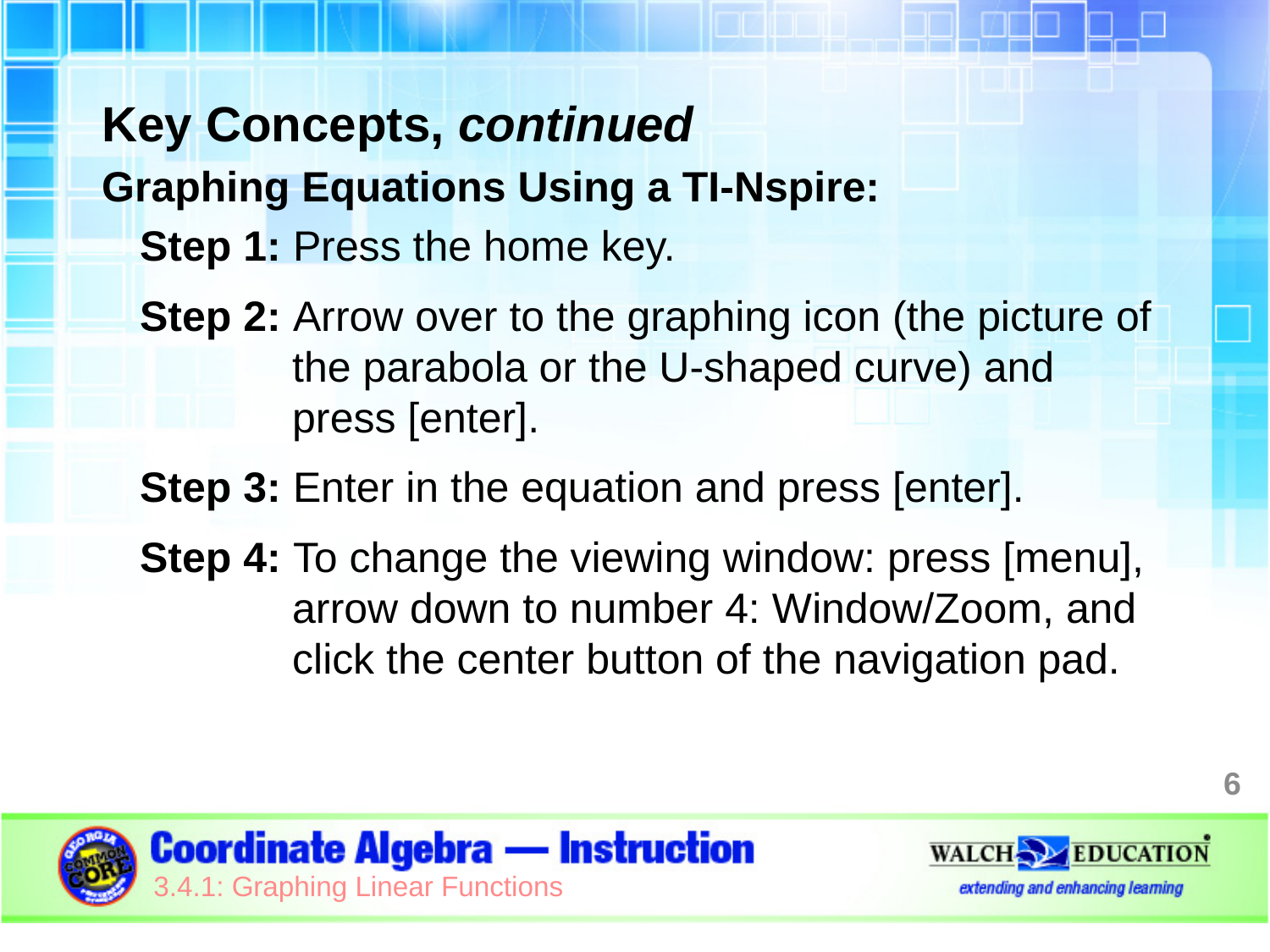

Key Concepts, continued
Graphing Equations Using a TI-Nspire:
Step 1: Press the home key.
Step 2: Arrow over to the graphing icon (the picture of the parabola or the U-shaped curve) and press [enter].
Step 3: Enter in the equation and press [enter].
Step 4: To change the viewing window: press [menu], arrow down to number 4: Window/Zoom, and click the center button of the navigation pad.
6
3.4.1: Graphing Linear Functions